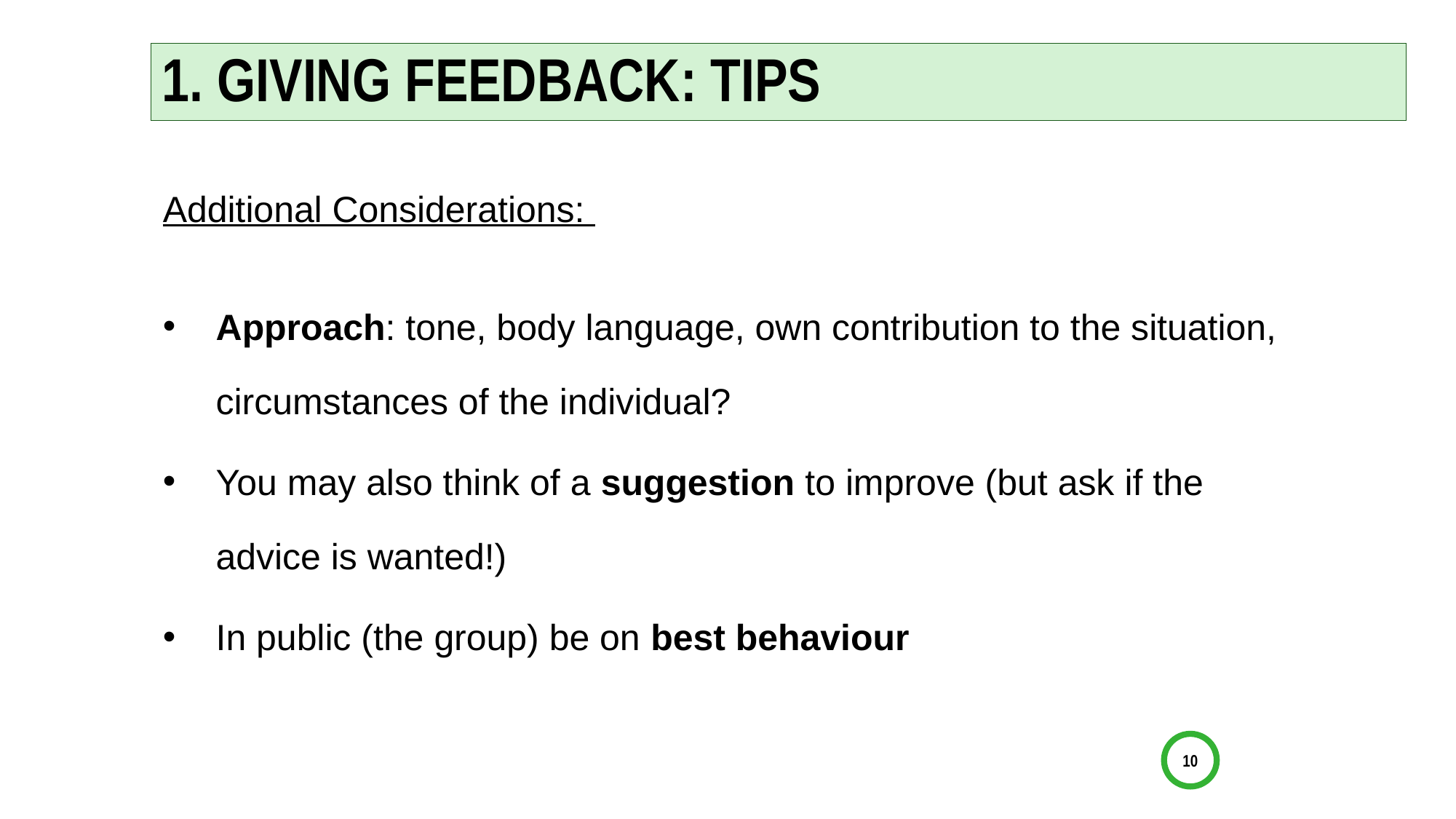

# 1. Giving feedback: Tips
Additional Considerations:

Approach: tone, body language, own contribution to the situation, circumstances of the individual?
You may also think of a suggestion to improve (but ask if the advice is wanted!)
In public (the group) be on best behaviour

10